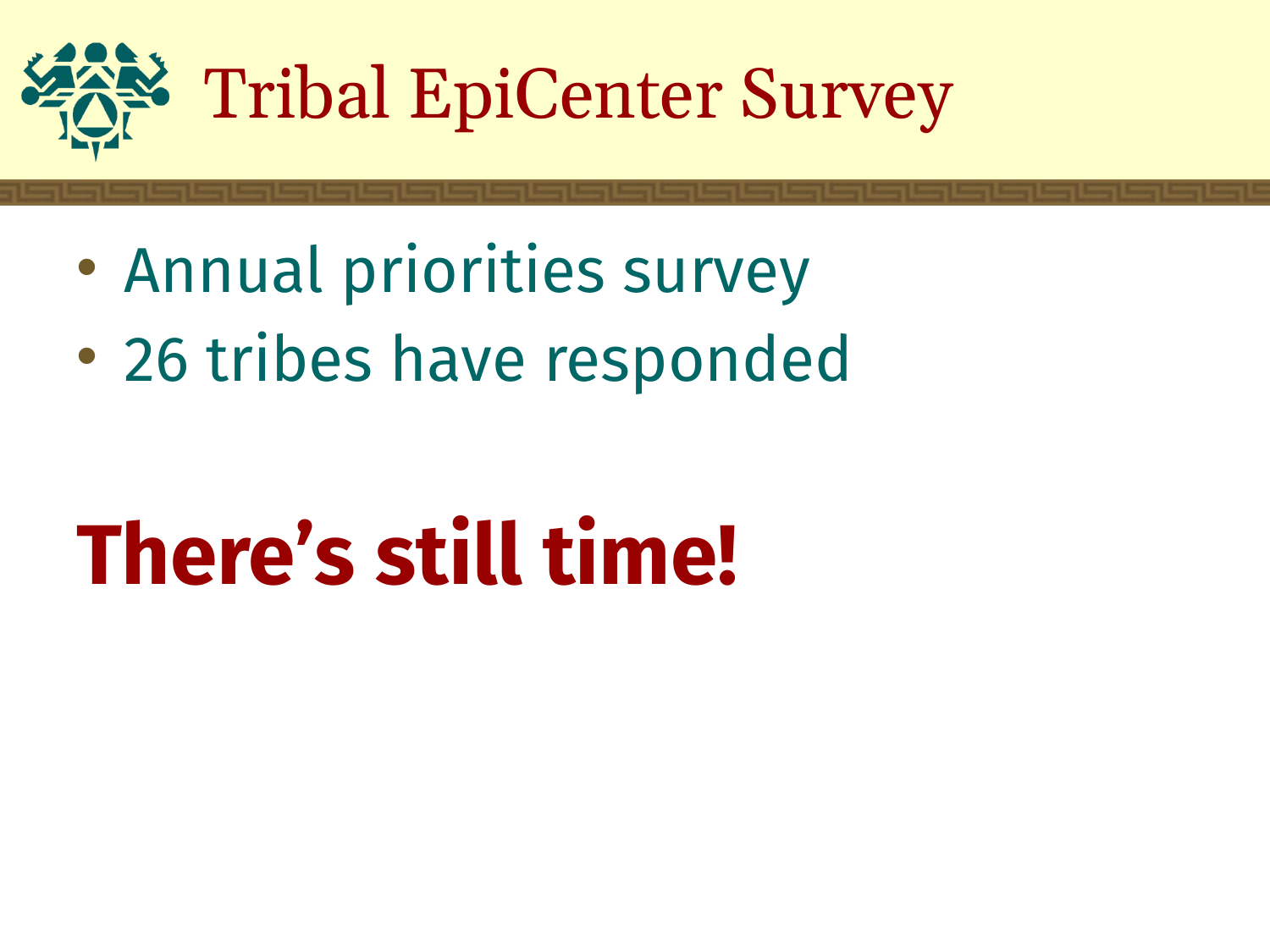

# Tribal EpiCenter Survey
Annual priorities survey
26 tribes have responded

There’s still time!